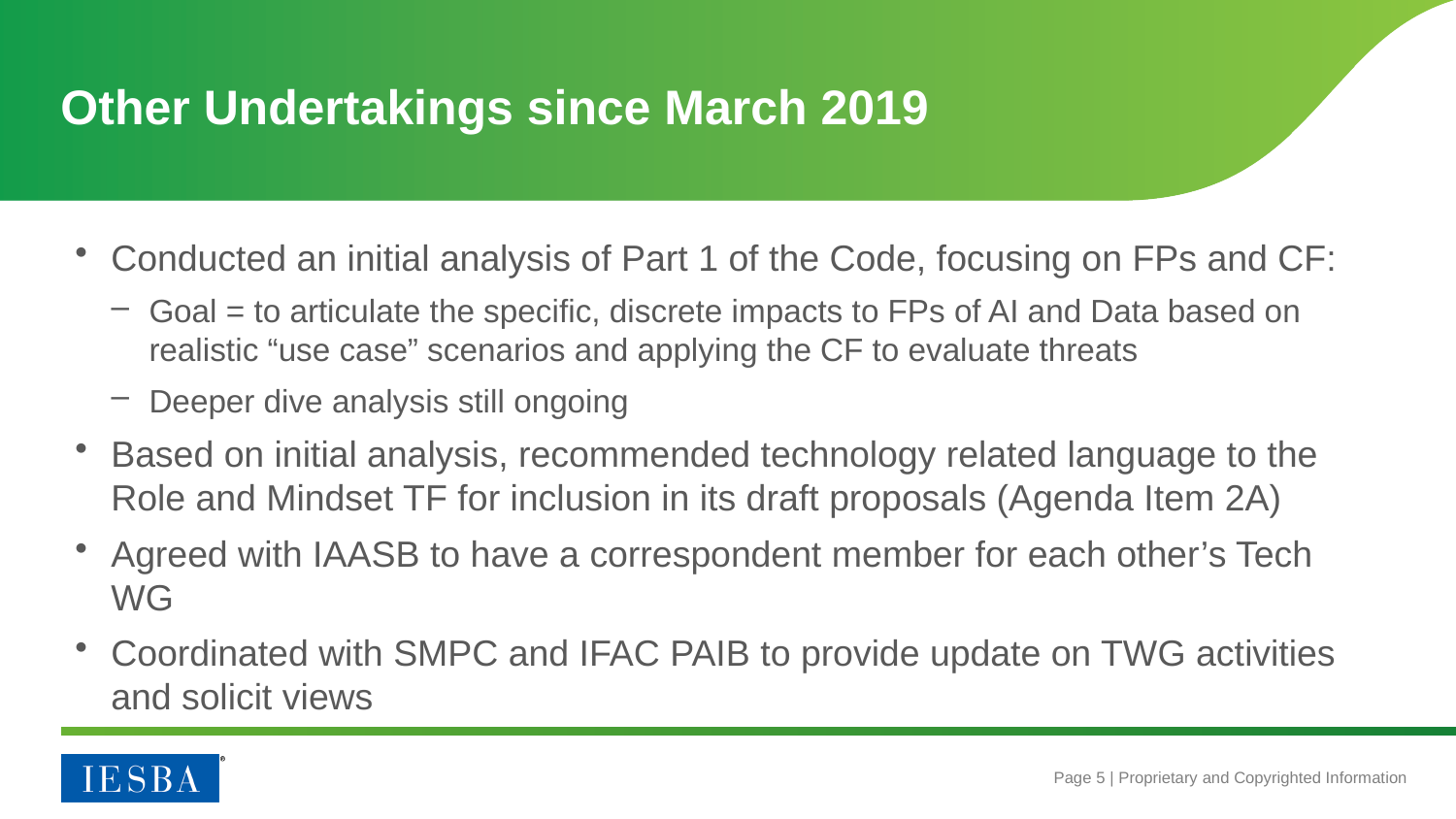

# Other Undertakings since March 2019
Conducted an initial analysis of Part 1 of the Code, focusing on FPs and CF:
Goal = to articulate the specific, discrete impacts to FPs of AI and Data based on realistic “use case” scenarios and applying the CF to evaluate threats
Deeper dive analysis still ongoing
Based on initial analysis, recommended technology related language to the Role and Mindset TF for inclusion in its draft proposals (Agenda Item 2A)
Agreed with IAASB to have a correspondent member for each other’s Tech WG
Coordinated with SMPC and IFAC PAIB to provide update on TWG activities and solicit views